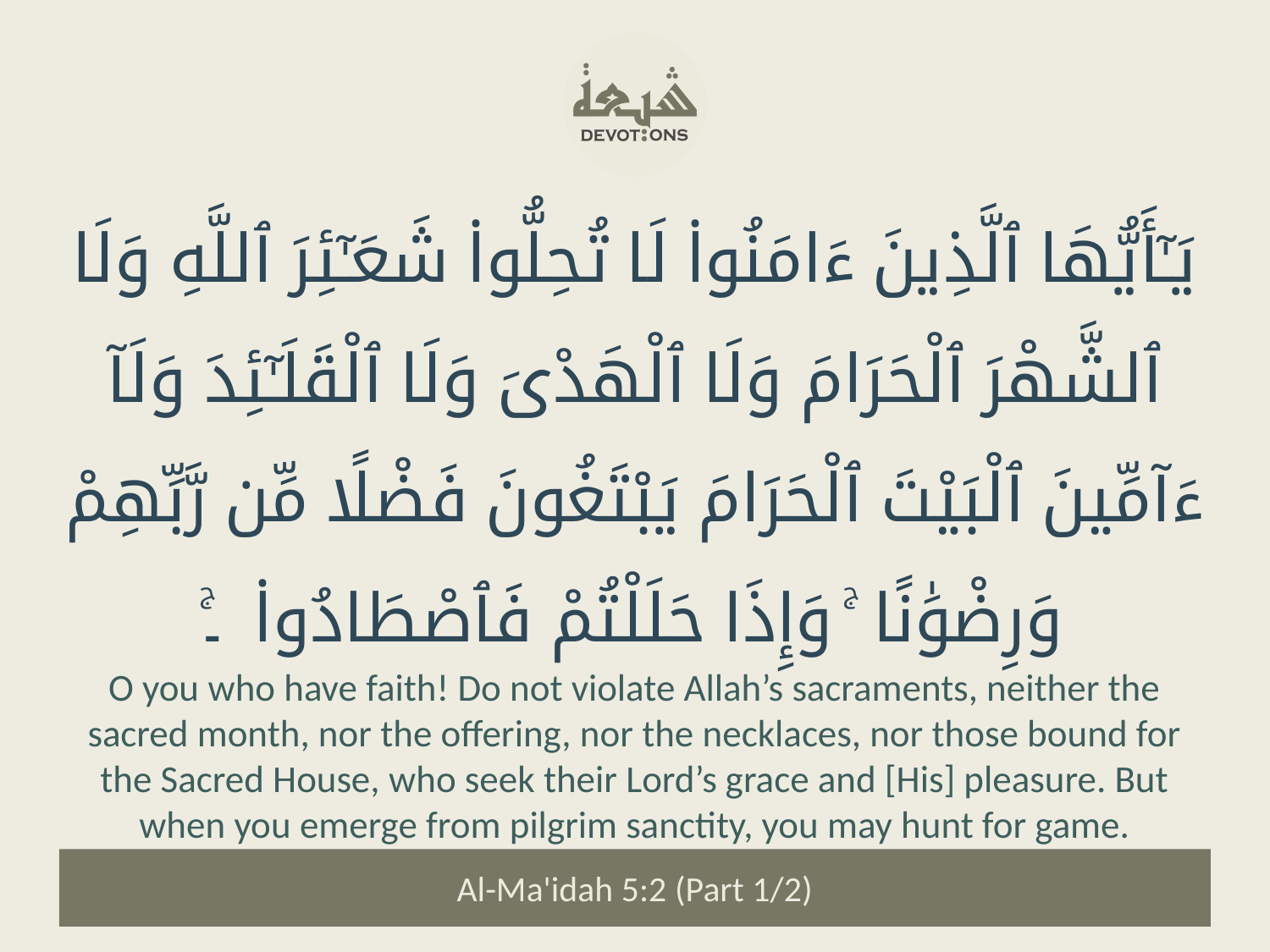

يَـٰٓأَيُّهَا ٱلَّذِينَ ءَامَنُوا۟ لَا تُحِلُّوا۟ شَعَـٰٓئِرَ ٱللَّهِ وَلَا ٱلشَّهْرَ ٱلْحَرَامَ وَلَا ٱلْهَدْىَ وَلَا ٱلْقَلَـٰٓئِدَ وَلَآ ءَآمِّينَ ٱلْبَيْتَ ٱلْحَرَامَ يَبْتَغُونَ فَضْلًا مِّن رَّبِّهِمْ وَرِضْوَٰنًا ۚ وَإِذَا حَلَلْتُمْ فَٱصْطَادُوا۟  ۔ۚ
O you who have faith! Do not violate Allah’s sacraments, neither the sacred month, nor the offering, nor the necklaces, nor those bound for the Sacred House, who seek their Lord’s grace and [His] pleasure. But when you emerge from pilgrim sanctity, you may hunt for game.
Al-Ma'idah 5:2 (Part 1/2)